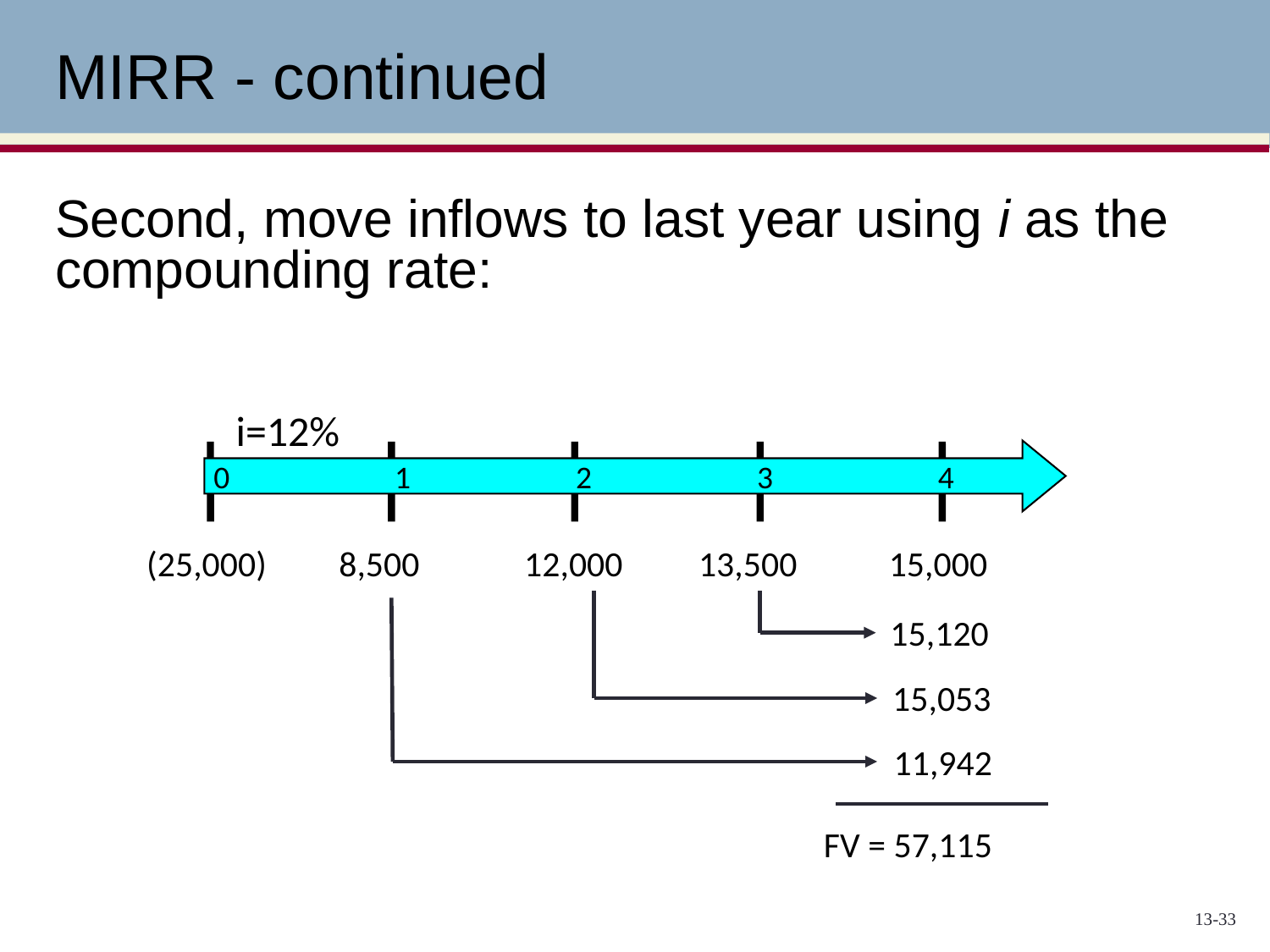

MIRR - continued
Second, move inflows to last year using i as the compounding rate:
i=12%

0                       1                       2                       3                       4
(25,000)
8,500
12,000
13,500
15,000
15,120
15,053
11,942
FV = 57,115